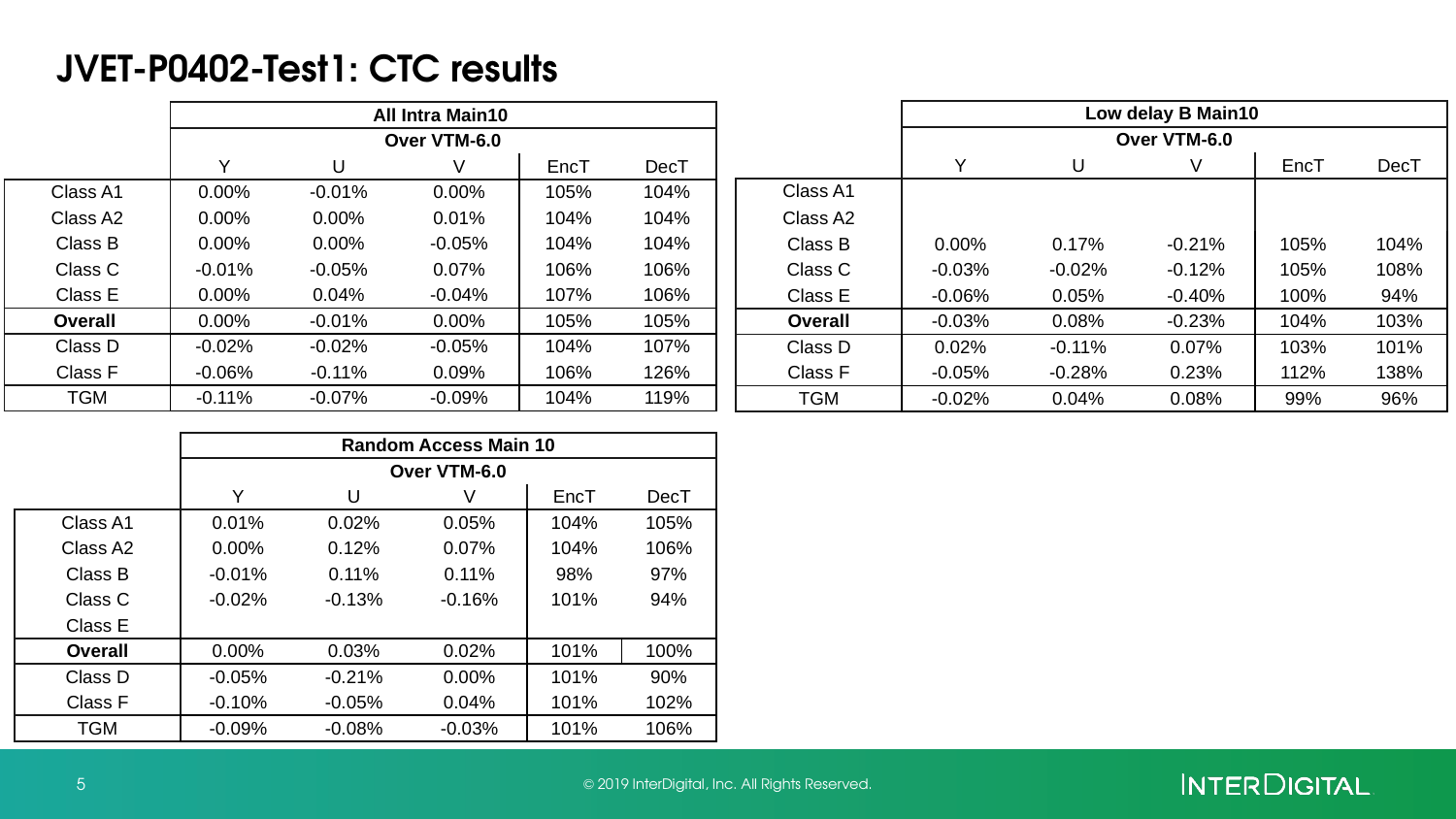

# JVET-P0402-Test1: CTC results
|  | Low delay B Main10 |  |  |  |  |
| --- | --- | --- | --- | --- | --- |
|  | Over VTM-6.0 |  |  |  |  |
|  | Y | U | V | EncT | DecT |
| Class A1 |  |  |  |  |  |
| Class A2 |  |  |  |  |  |
| Class B | 0.00% | 0.17% | -0.21% | 105% | 104% |
| Class C | -0.03% | -0.02% | -0.12% | 105% | 108% |
| Class E | -0.06% | 0.05% | -0.40% | 100% | 94% |
| Overall | -0.03% | 0.08% | -0.23% | 104% | 103% |
| Class D | 0.02% | -0.11% | 0.07% | 103% | 101% |
| Class F | -0.05% | -0.28% | 0.23% | 112% | 138% |
| TGM | -0.02% | 0.04% | 0.08% | 99% | 96% |
|  | All Intra Main10 |  |  |  |  |
| --- | --- | --- | --- | --- | --- |
|  | Over VTM-6.0 |  |  |  |  |
|  | Y | U | V | EncT | DecT |
| Class A1 | 0.00% | -0.01% | 0.00% | 105% | 104% |
| Class A2 | 0.00% | 0.00% | 0.01% | 104% | 104% |
| Class B | 0.00% | 0.00% | -0.05% | 104% | 104% |
| Class C | -0.01% | -0.05% | 0.07% | 106% | 106% |
| Class E | 0.00% | 0.04% | -0.04% | 107% | 106% |
| Overall | 0.00% | -0.01% | 0.00% | 105% | 105% |
| Class D | -0.02% | -0.02% | -0.05% | 104% | 107% |
| Class F | -0.06% | -0.11% | 0.09% | 106% | 126% |
| TGM | -0.11% | -0.07% | -0.09% | 104% | 119% |
|  | Random Access Main 10 |  |  |  |  |
| --- | --- | --- | --- | --- | --- |
|  | Over VTM-6.0 |  |  |  |  |
|  | Y | U | V | EncT | DecT |
| Class A1 | 0.01% | 0.02% | 0.05% | 104% | 105% |
| Class A2 | 0.00% | 0.12% | 0.07% | 104% | 106% |
| Class B | -0.01% | 0.11% | 0.11% | 98% | 97% |
| Class C | -0.02% | -0.13% | -0.16% | 101% | 94% |
| Class E |  |  |  |  |  |
| Overall | 0.00% | 0.03% | 0.02% | 101% | 100% |
| Class D | -0.05% | -0.21% | 0.00% | 101% | 90% |
| Class F | -0.10% | -0.05% | 0.04% | 101% | 102% |
| TGM | -0.09% | -0.08% | -0.03% | 101% | 106% |
5
© 2019 InterDigital, Inc. All Rights Reserved.